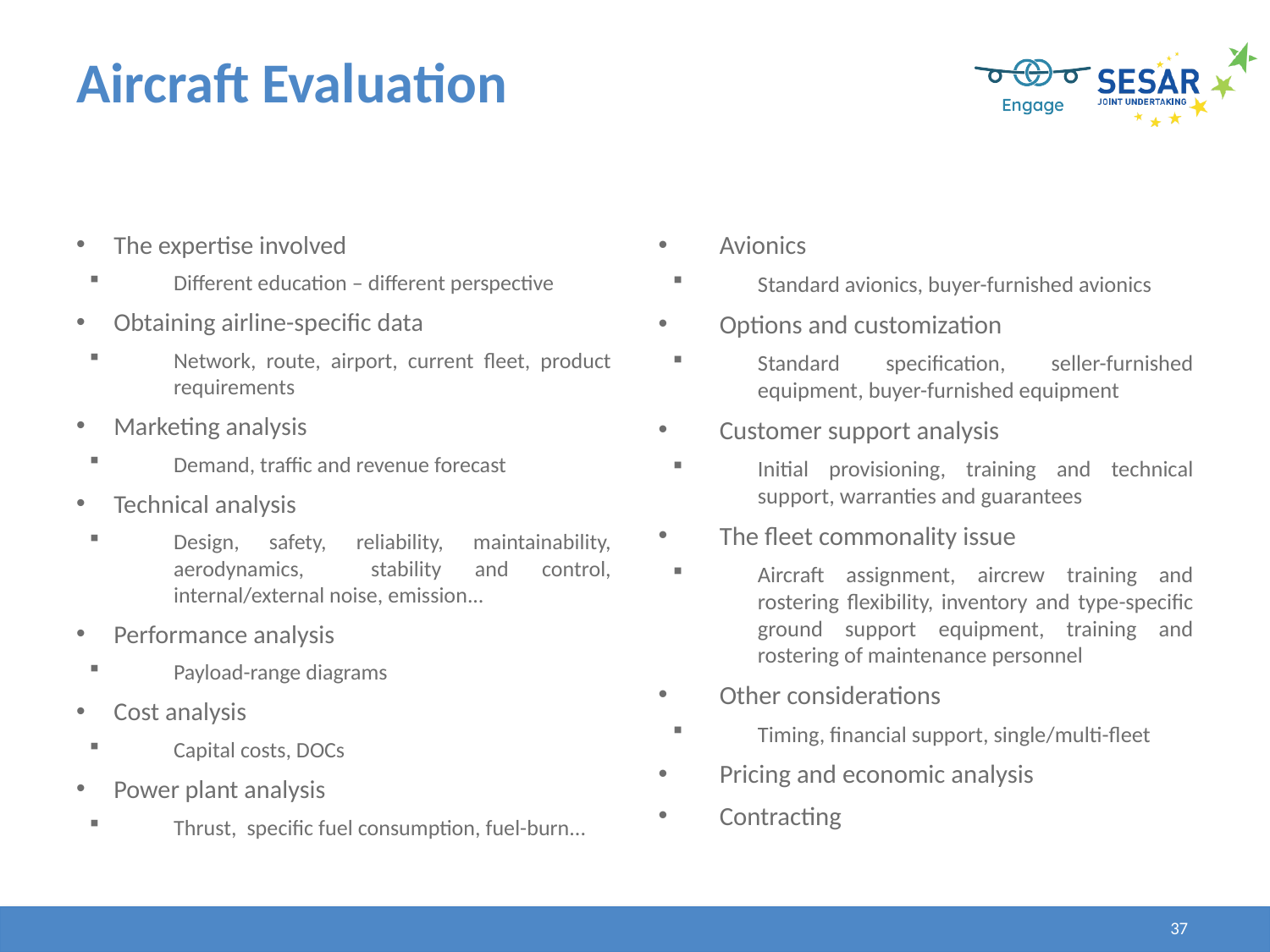

# Aircraft Evaluation
The expertise involved
Different education – different perspective
Obtaining airline-specific data
Network, route, airport, current fleet, product requirements
Marketing analysis
Demand, traffic and revenue forecast
Technical analysis
Design, safety, reliability, maintainability, aerodynamics,  stability and control, internal/external noise, emission...
Performance analysis
Payload-range diagrams
Cost analysis
Capital costs, DOCs
Power plant analysis
Thrust,  specific fuel consumption, fuel-burn...
Avionics
Standard avionics, buyer-furnished avionics
Options and customization
Standard specification, seller-furnished equipment, buyer-furnished equipment
Customer support analysis
Initial provisioning, training and technical support, warranties and guarantees
The fleet commonality issue
Aircraft assignment, aircrew training and rostering flexibility, inventory and type-specific ground support equipment, training and rostering of maintenance personnel
Other considerations
Timing, financial support, single/multi-fleet
Pricing and economic analysis
Contracting

37